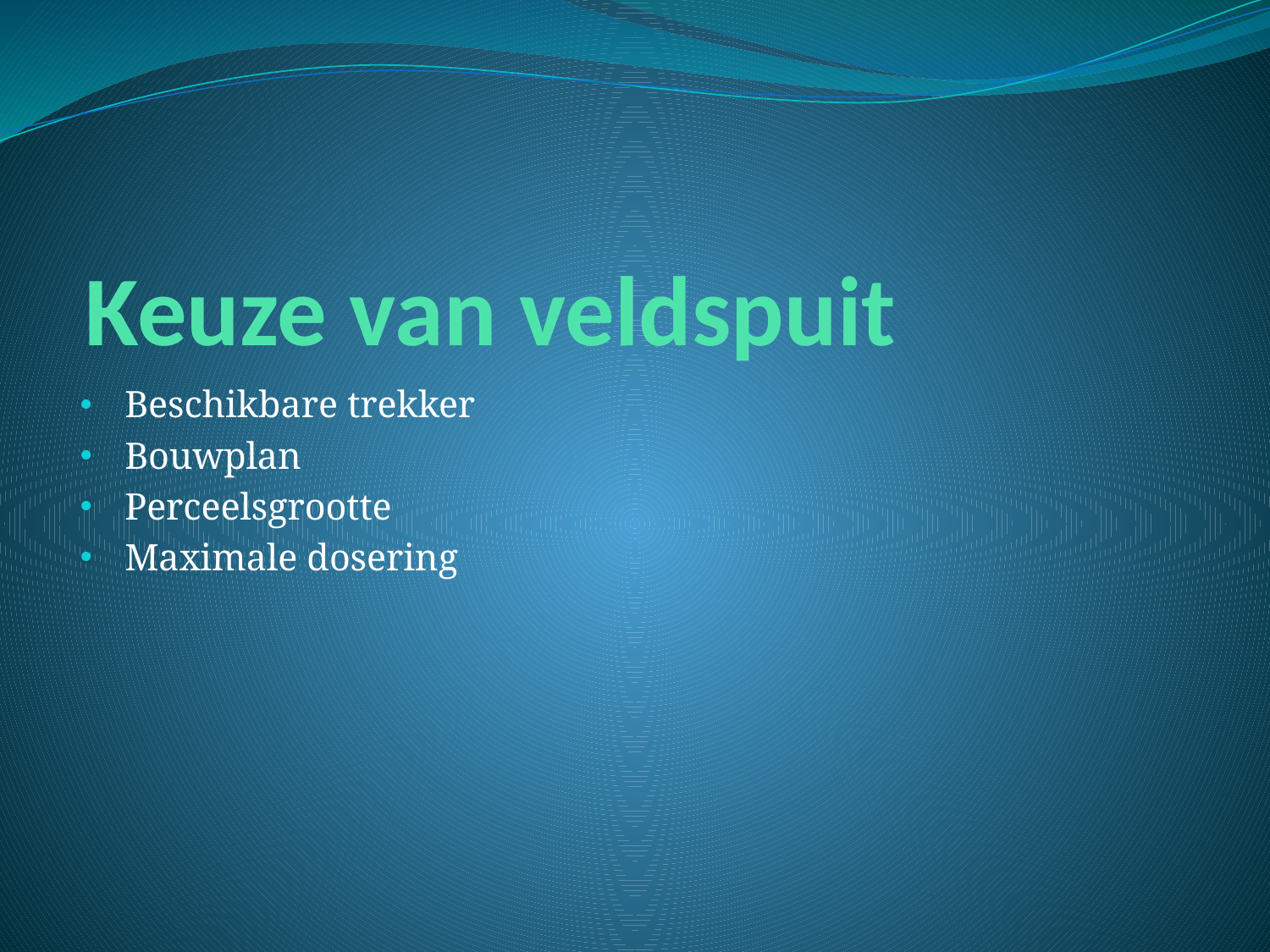

# Keuze van veldspuit
Beschikbare trekker
Bouwplan
Perceelsgrootte
Maximale dosering